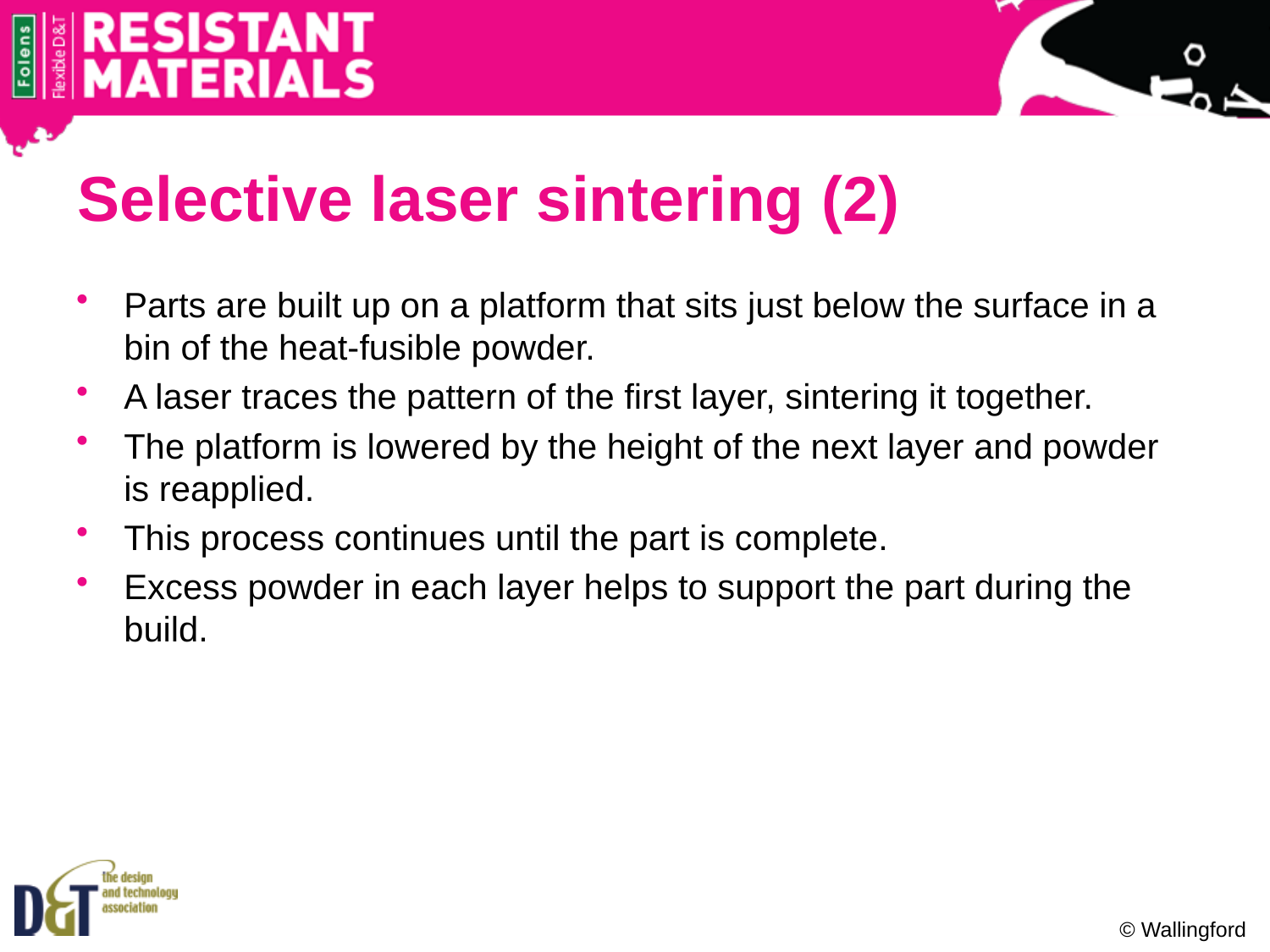

# Selective laser sintering (2)
Parts are built up on a platform that sits just below the surface in a bin of the heat-fusible powder.
A laser traces the pattern of the first layer, sintering it together.
The platform is lowered by the height of the next layer and powder is reapplied.
This process continues until the part is complete.
Excess powder in each layer helps to support the part during the build.
© Wallingford